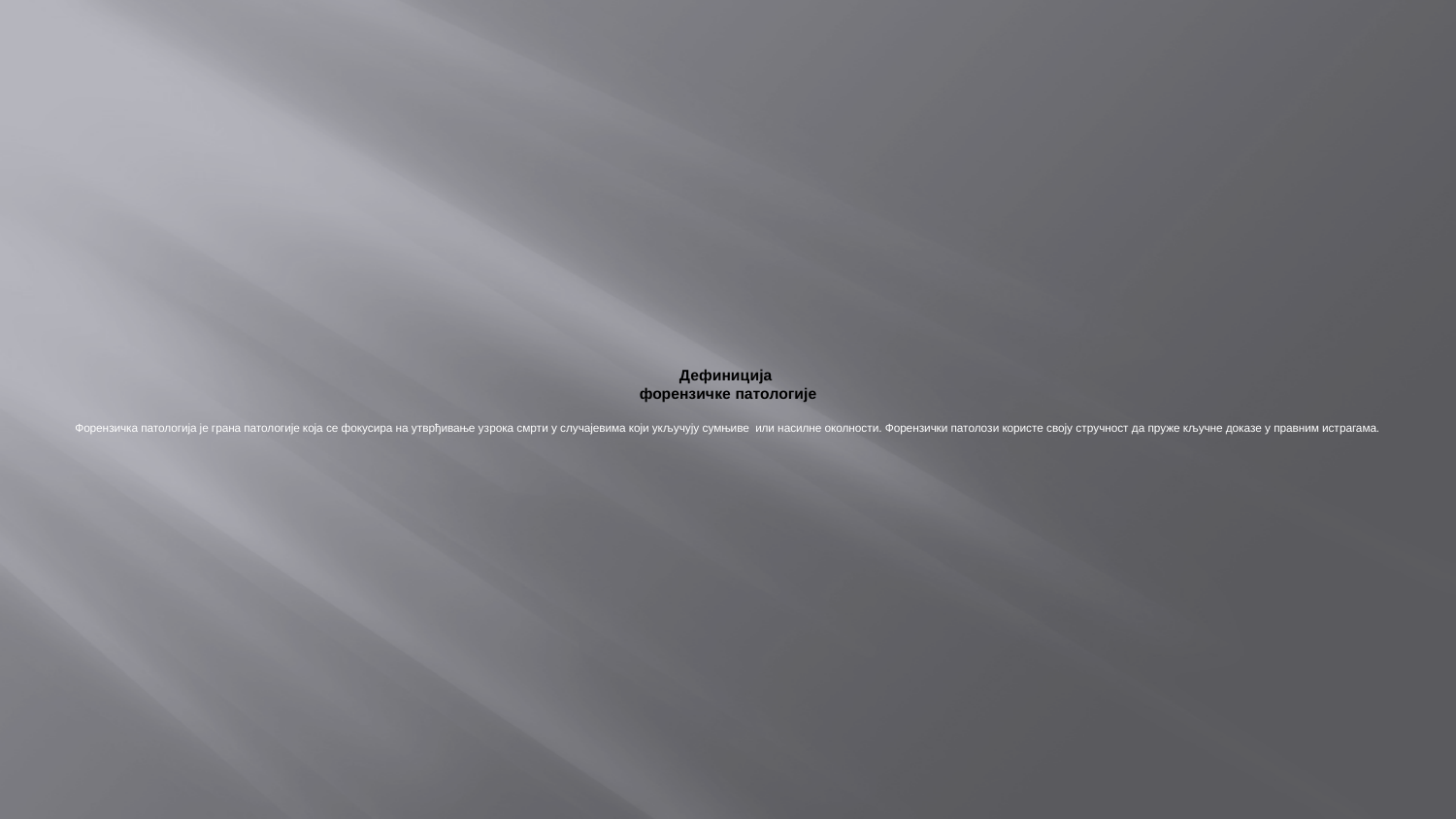

# Дефиниција форензичке патологије Форензичка патологија је грана патологије која се фокусира на утврђивање узрока смрти у случајевима који укључују сумњиве  или насилне околности. Форензички патолози користе своју стручност да пруже кључне доказе у правним истрагама.